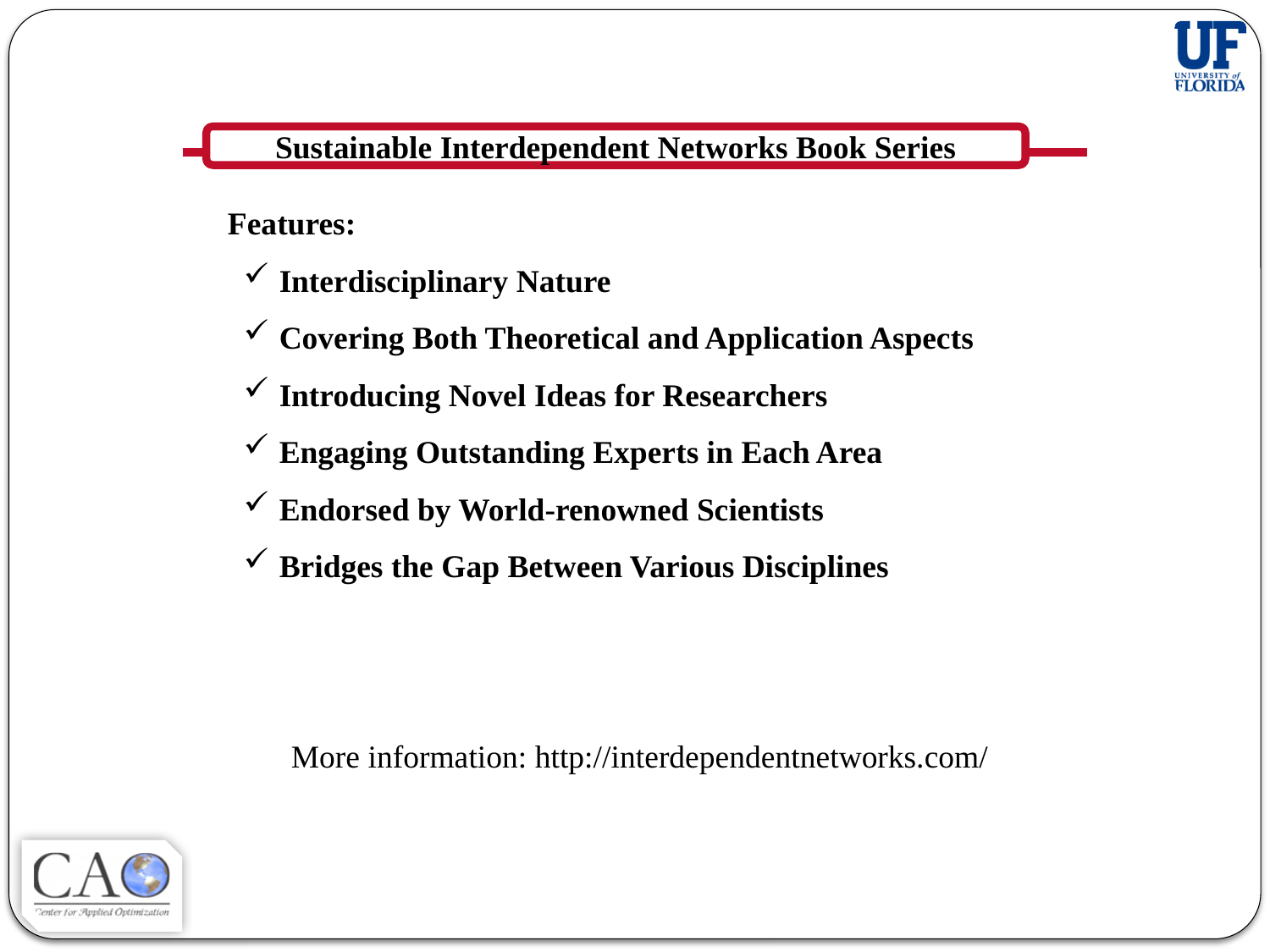

Sustainable Interdependent Networks Book Series
Features:
Interdisciplinary Nature
Covering Both Theoretical and Application Aspects
Introducing Novel Ideas for Researchers
Engaging Outstanding Experts in Each Area
Endorsed by World-renowned Scientists
Bridges the Gap Between Various Disciplines

More information: http://interdependentnetworks.com/